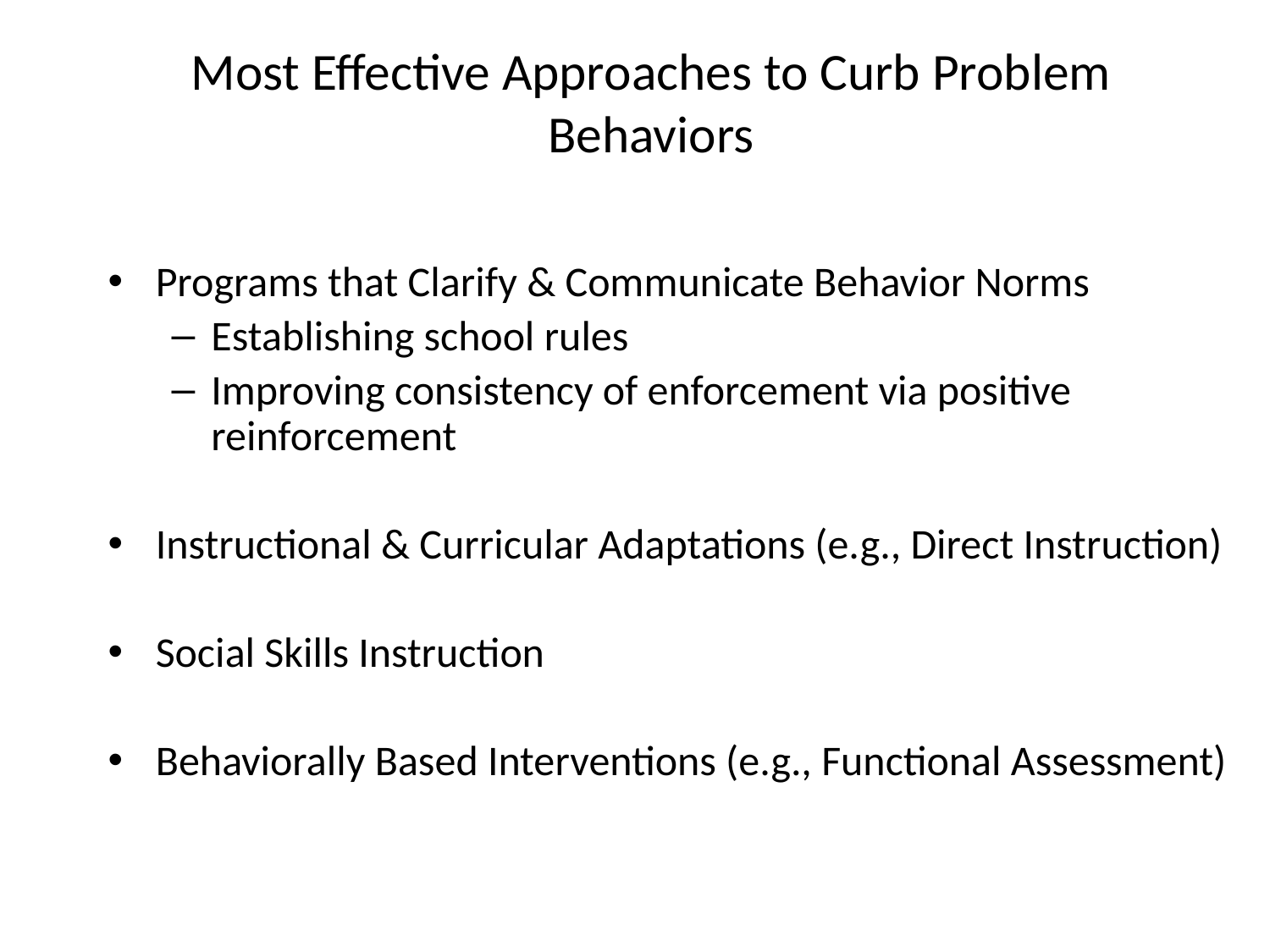

# Most Effective Approaches to Curb Problem Behaviors
Programs that Clarify & Communicate Behavior Norms
Establishing school rules
Improving consistency of enforcement via positive reinforcement

Instructional & Curricular Adaptations (e.g., Direct Instruction)

Social Skills Instruction

Behaviorally Based Interventions (e.g., Functional Assessment)